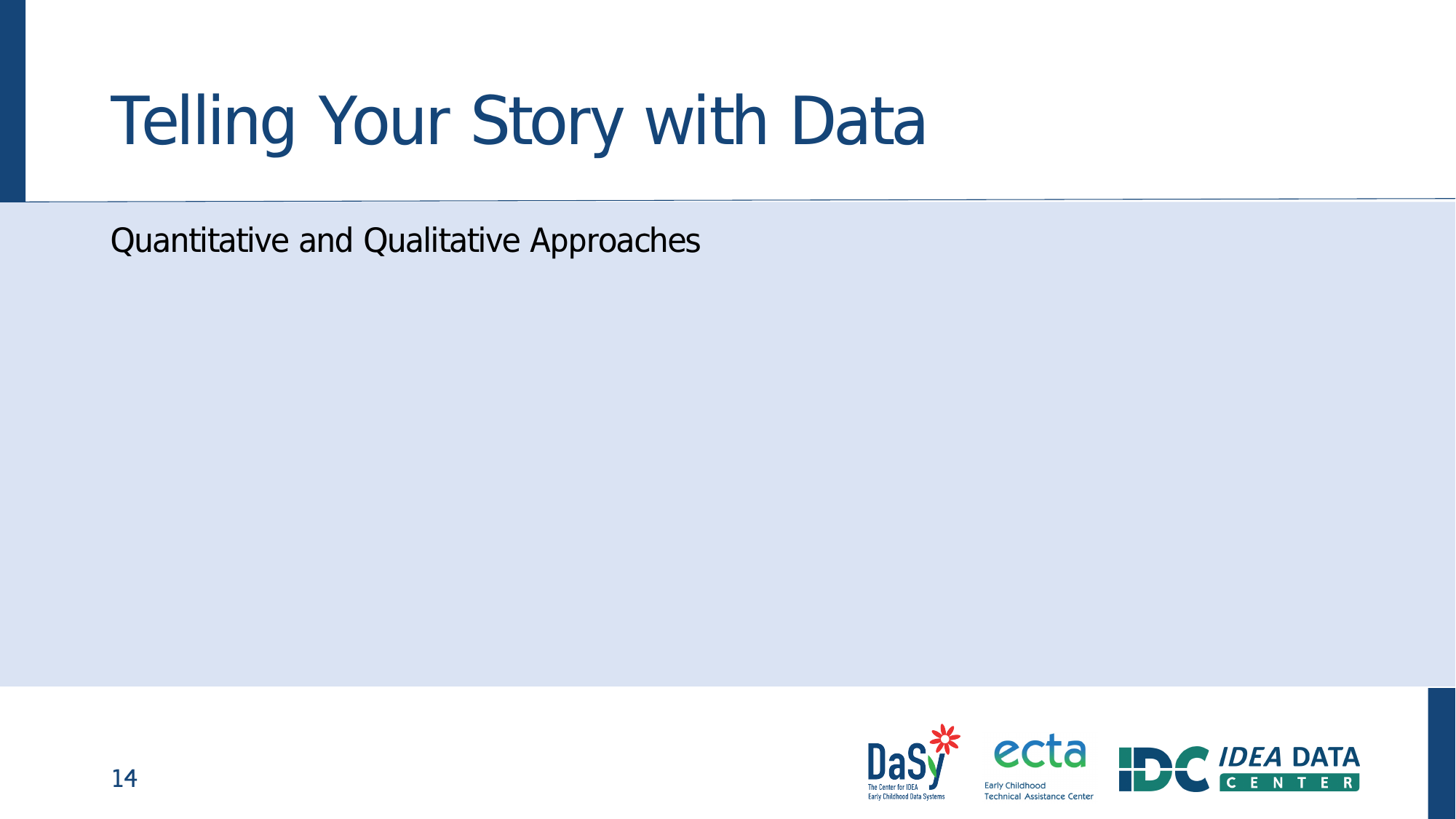

# Telling Your Story with Data
Quantitative and Qualitative Approaches